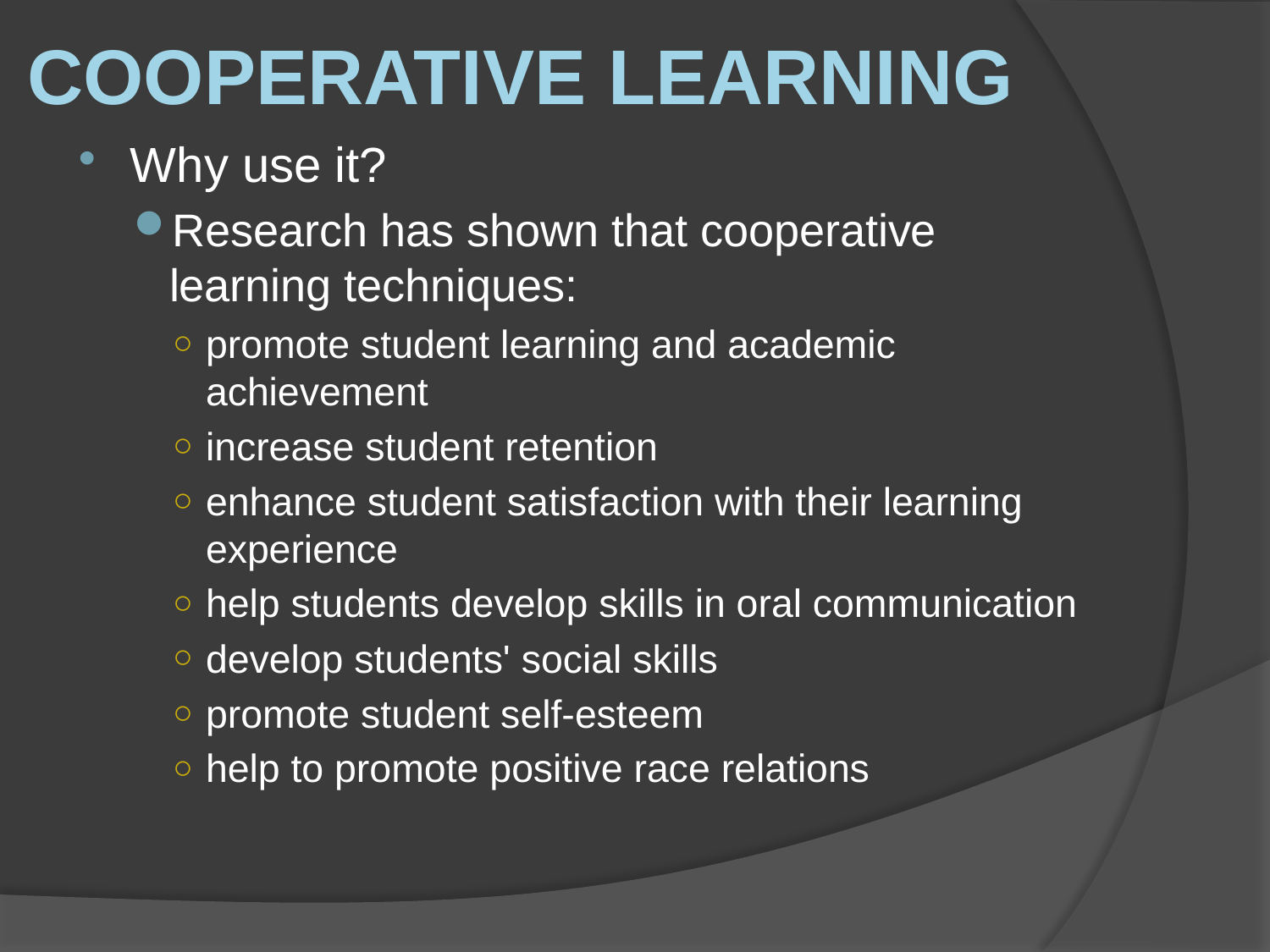

# Cooperative Learning
Why use it?
Research has shown that cooperative learning techniques:
promote student learning and academic achievement
increase student retention
enhance student satisfaction with their learning experience
help students develop skills in oral communication
develop students' social skills
promote student self-esteem
help to promote positive race relations